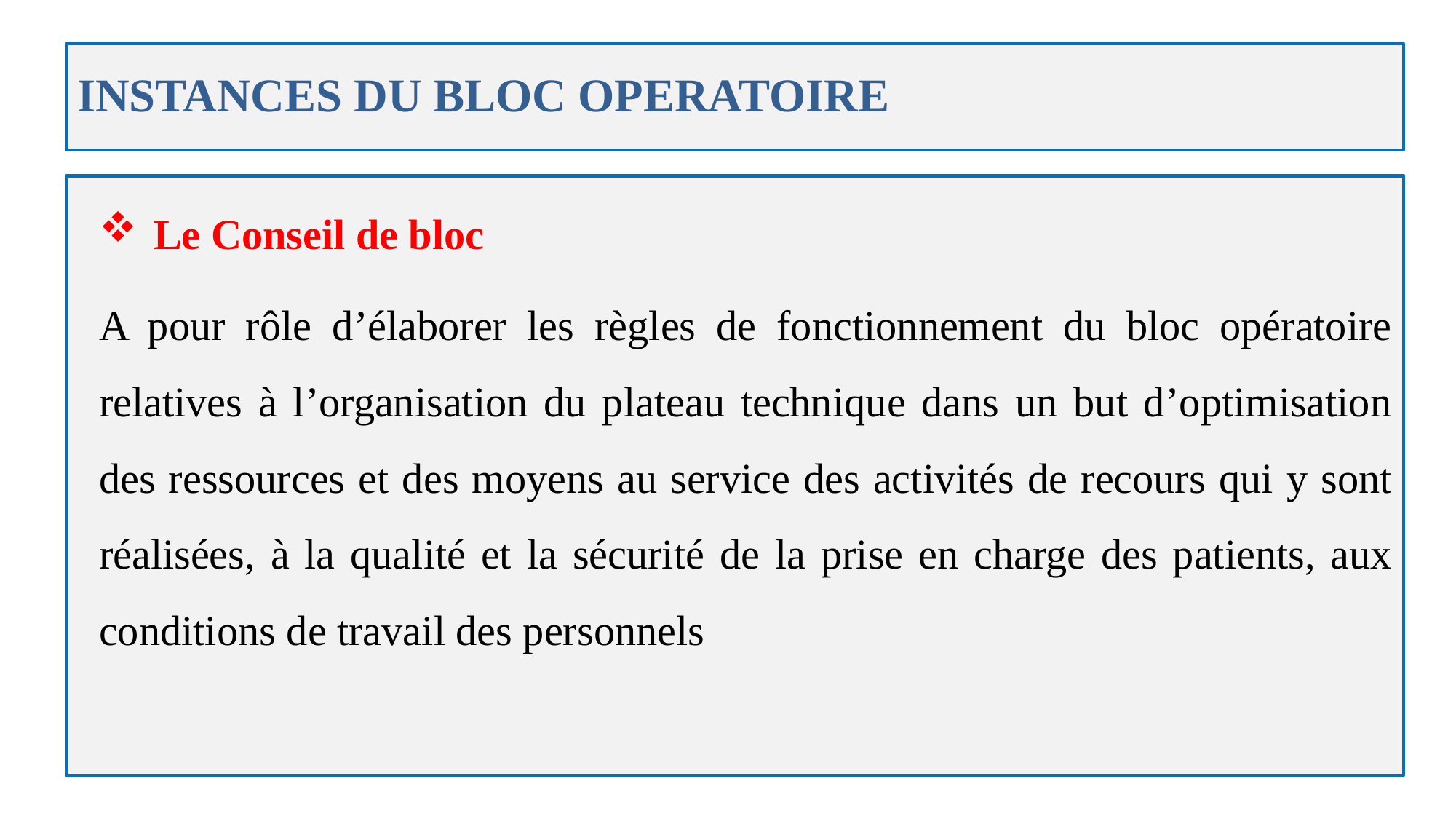

# INSTANCES DU BLOC OPERATOIRE
Le Conseil de bloc
A pour rôle d’élaborer les règles de fonctionnement du bloc opératoire relatives à l’organisation du plateau technique dans un but d’optimisation des ressources et des moyens au service des activités de recours qui y sont réalisées, à la qualité et la sécurité de la prise en charge des patients, aux conditions de travail des personnels